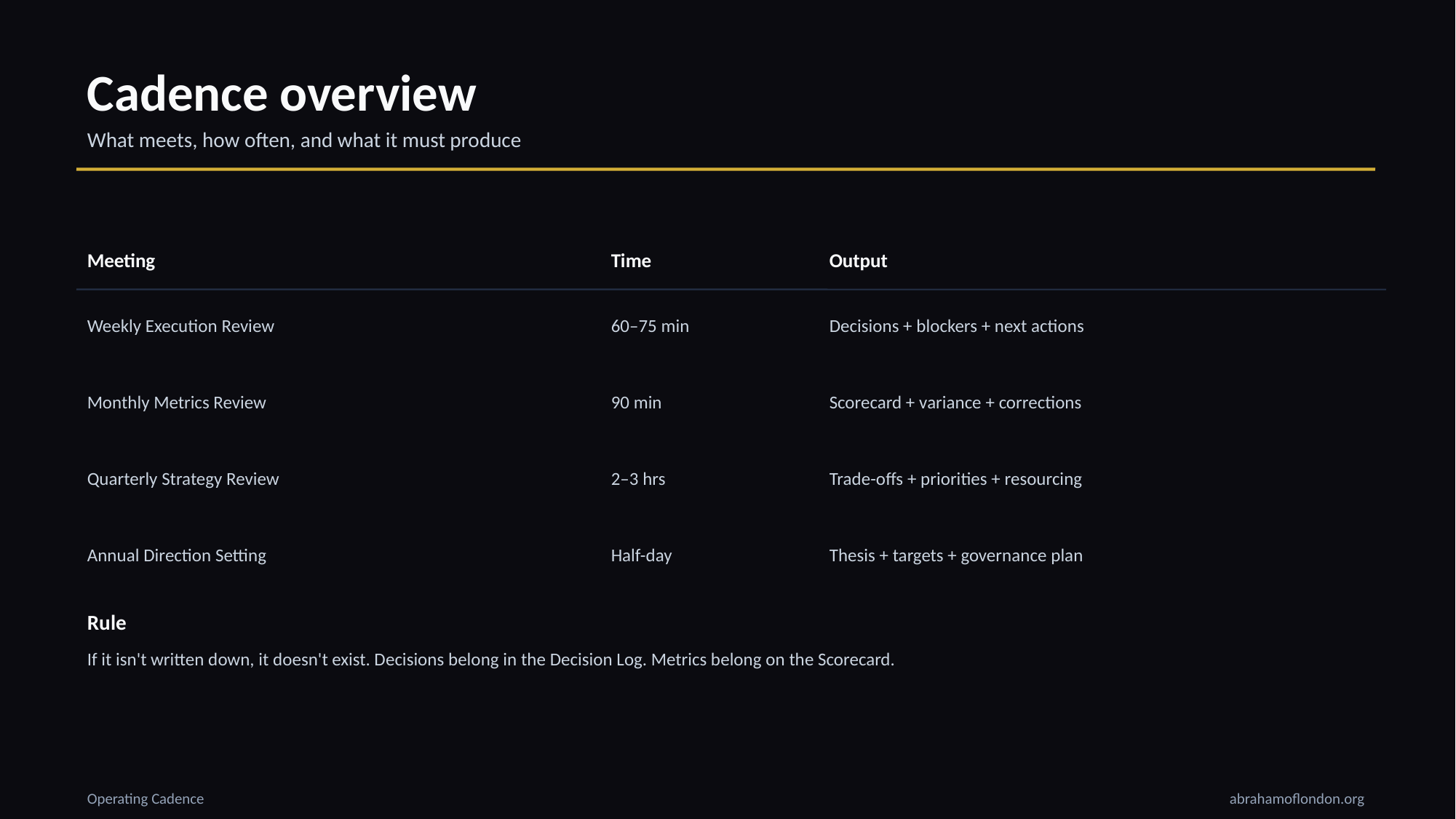

Cadence overview
What meets, how often, and what it must produce

Meeting
Time
Output

Weekly Execution Review
60–75 min
Decisions + blockers + next actions
Monthly Metrics Review
90 min
Scorecard + variance + corrections
Quarterly Strategy Review
2–3 hrs
Trade-offs + priorities + resourcing
Annual Direction Setting
Half-day
Thesis + targets + governance plan
Rule
If it isn't written down, it doesn't exist. Decisions belong in the Decision Log. Metrics belong on the Scorecard.
Operating Cadence
abrahamoflondon.org